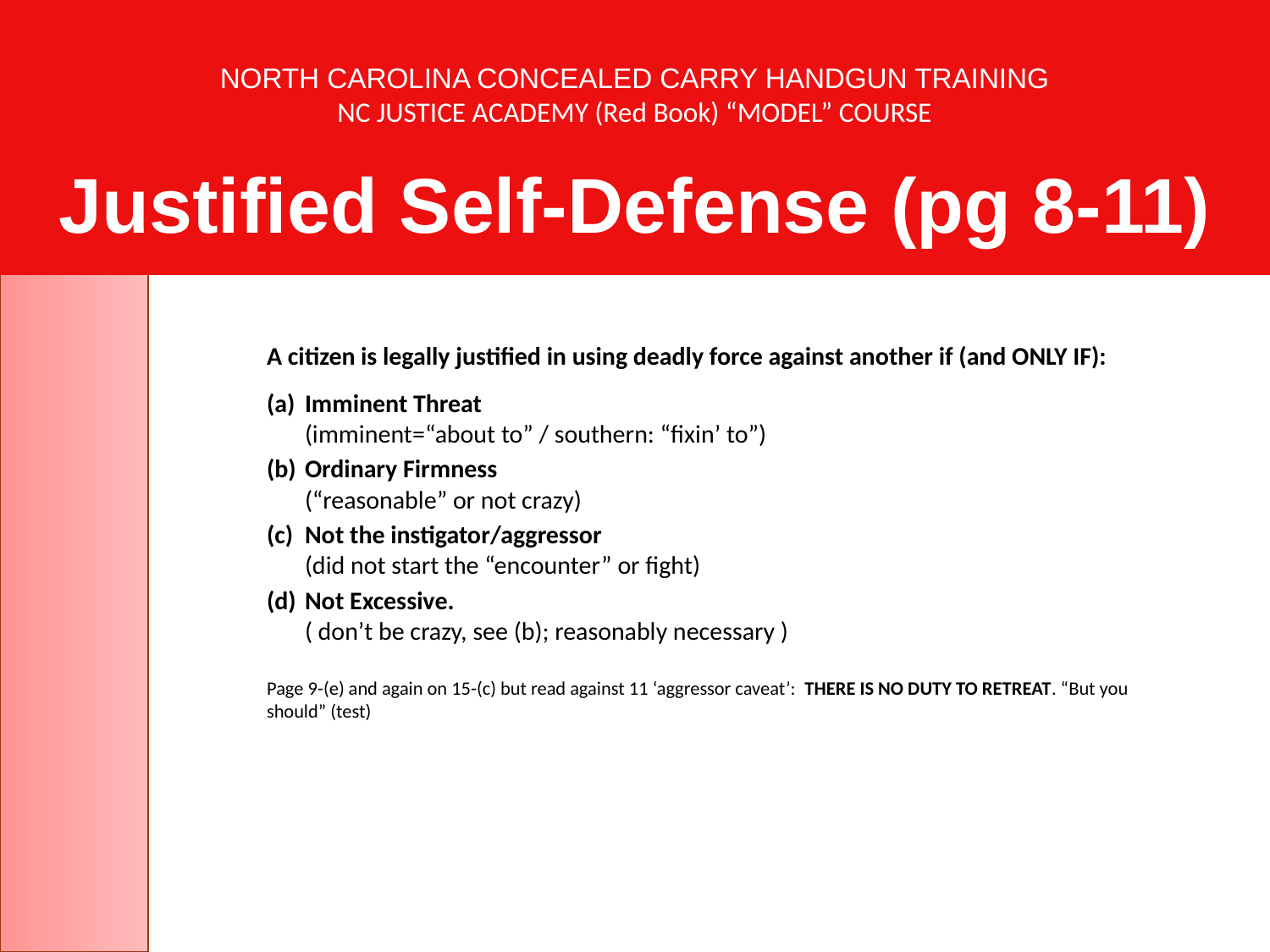

# NORTH CAROLINA CONCEALED CARRY HANDGUN TRAINING NC JUSTICE ACADEMY (Red Book) “MODEL” COURSE Justified Self-Defense (pg 8-11)

A citizen is legally justified in using deadly force against another if (and ONLY IF):

Imminent Threat
(imminent=“about to” / southern: “fixin’ to”)
Ordinary Firmness
(“reasonable” or not crazy)
Not the instigator/aggressor
(did not start the “encounter” or fight)
Not Excessive.
( don’t be crazy, see (b); reasonably necessary )

Page 9-(e) and again on 15-(c) but read against 11 ‘aggressor caveat’:  THERE IS NO DUTY TO RETREAT. “But you should” (test)